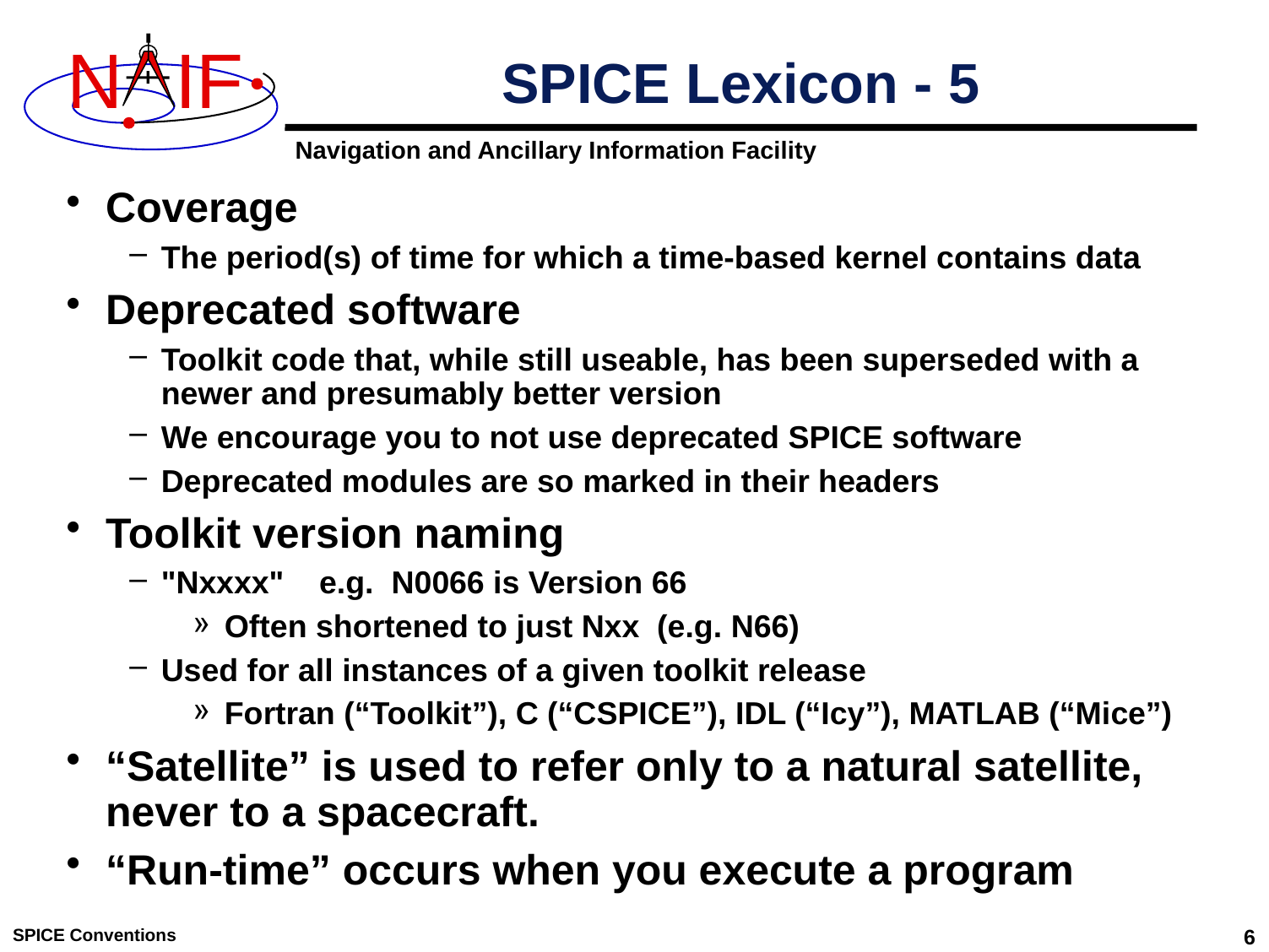

# SPICE Lexicon - 5
Coverage
The period(s) of time for which a time-based kernel contains data
Deprecated software
Toolkit code that, while still useable, has been superseded with a newer and presumably better version
We encourage you to not use deprecated SPICE software
Deprecated modules are so marked in their headers
Toolkit version naming
"Nxxxx"    e.g.  N0066 is Version 66
Often shortened to just Nxx  (e.g. N66)
Used for all instances of a given toolkit release
Fortran (“Toolkit”), C (“CSPICE”), IDL (“Icy”), MATLAB (“Mice”)
“Satellite” is used to refer only to a natural satellite, never to a spacecraft.
“Run-time” occurs when you execute a program
SPICE Conventions
6